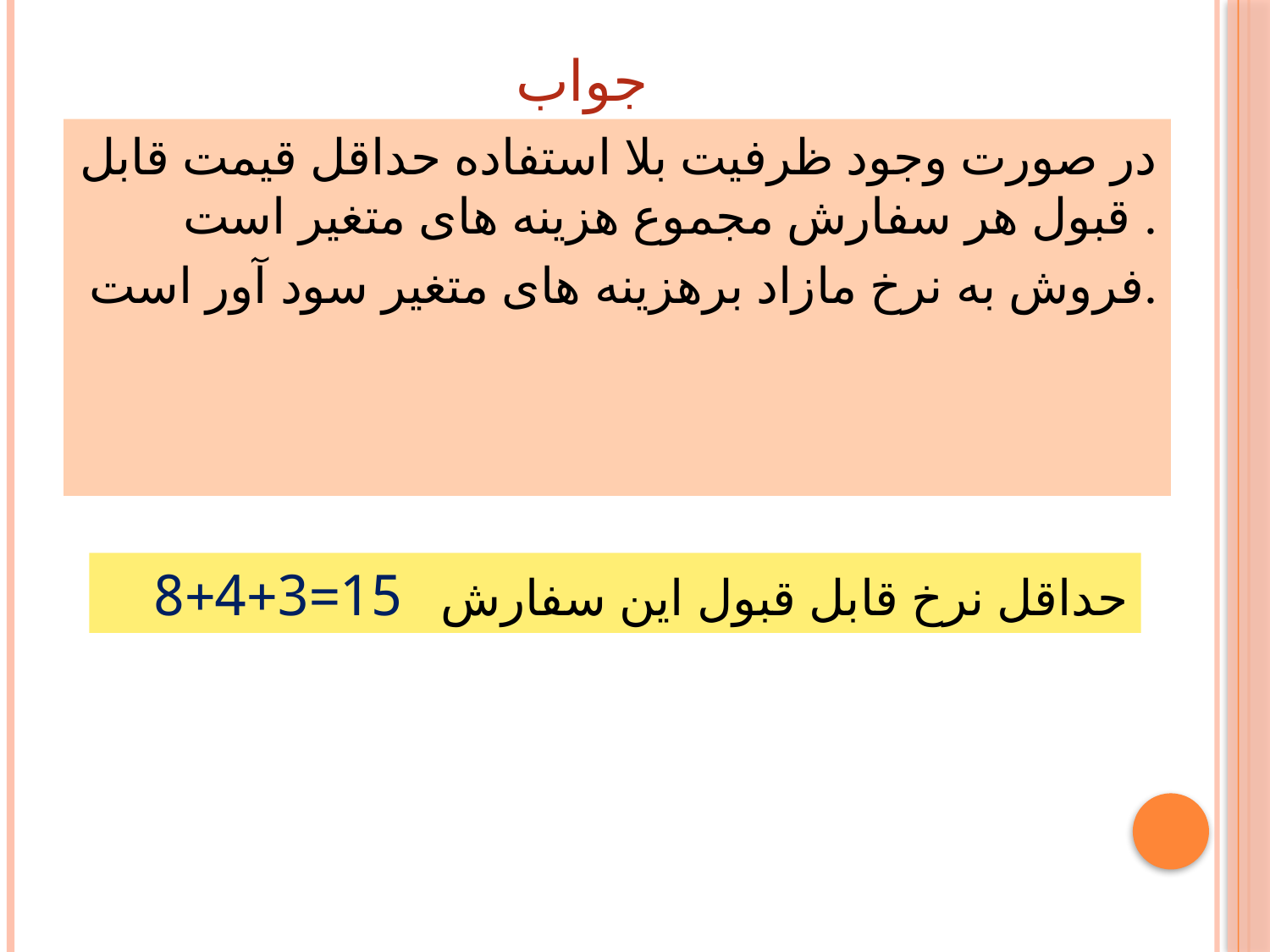

# جواب
در صورت وجود ظرفیت بلا استفاده حداقل قیمت قابل قبول هر سفارش مجموع هزینه های متغیر است .
فروش به نرخ مازاد برهزینه های متغیر سود آور است.
حداقل نرخ قابل قبول این سفارش   15=3+4+8